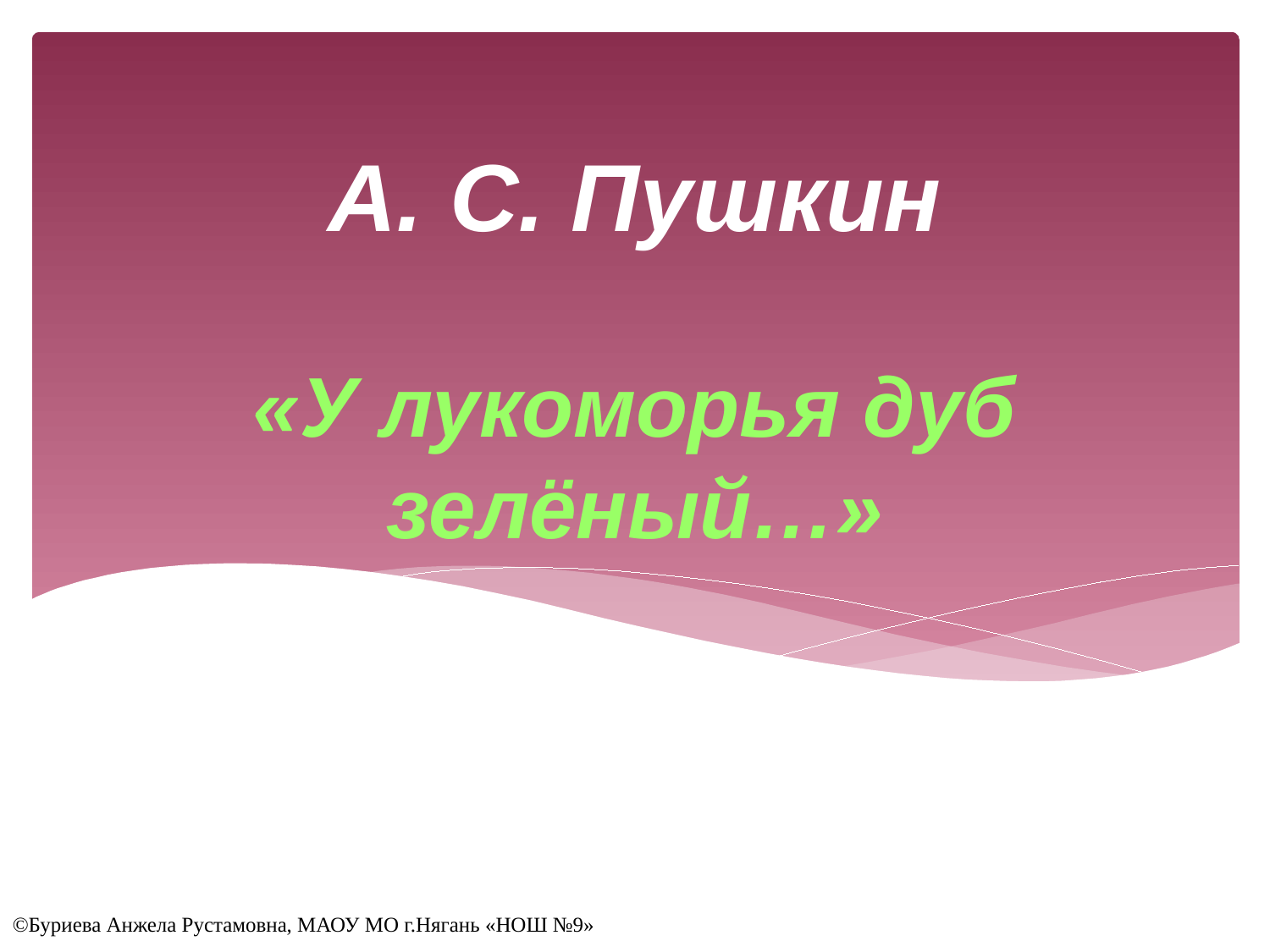

А. С. Пушкин
# «У лукоморья дуб зелёный…»
©Буриева Анжела Рустамовна, МАОУ МО г.Нягань «НОШ №9»